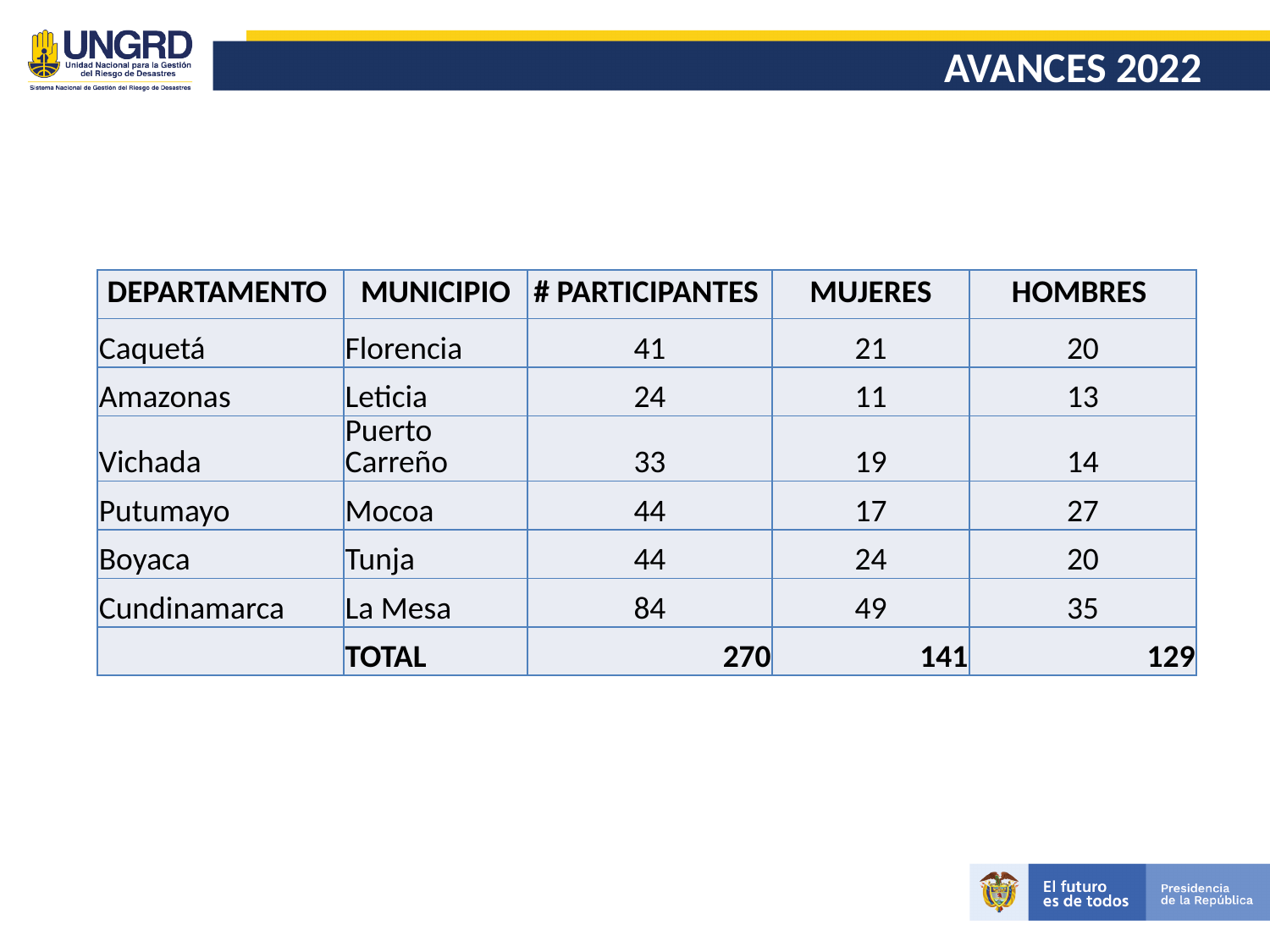

# AVANCES 2022
| DEPARTAMENTO | MUNICIPIO | # PARTICIPANTES | MUJERES | HOMBRES |
| --- | --- | --- | --- | --- |
| Caquetá | Florencia | 41 | 21 | 20 |
| Amazonas | Leticia | 24 | 11 | 13 |
| Vichada | Puerto Carreño | 33 | 19 | 14 |
| Putumayo | Mocoa | 44 | 17 | 27 |
| Boyaca | Tunja | 44 | 24 | 20 |
| Cundinamarca | La Mesa | 84 | 49 | 35 |
|  | TOTAL | 270 | 141 | 129 |